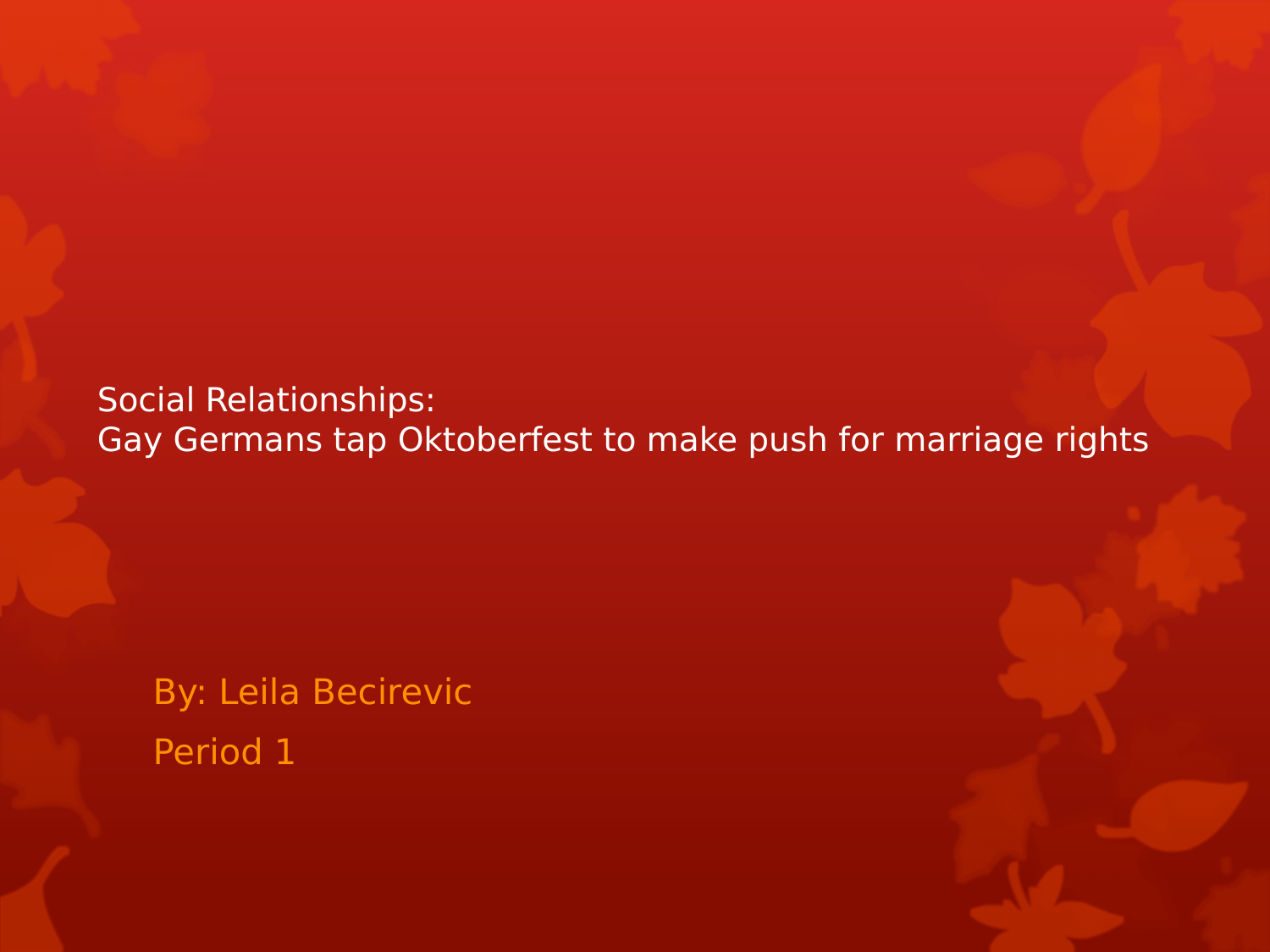

# Social Relationships: Gay Germans tap Oktoberfest to make push for marriage rights
By: Leila Becirevic
Period 1